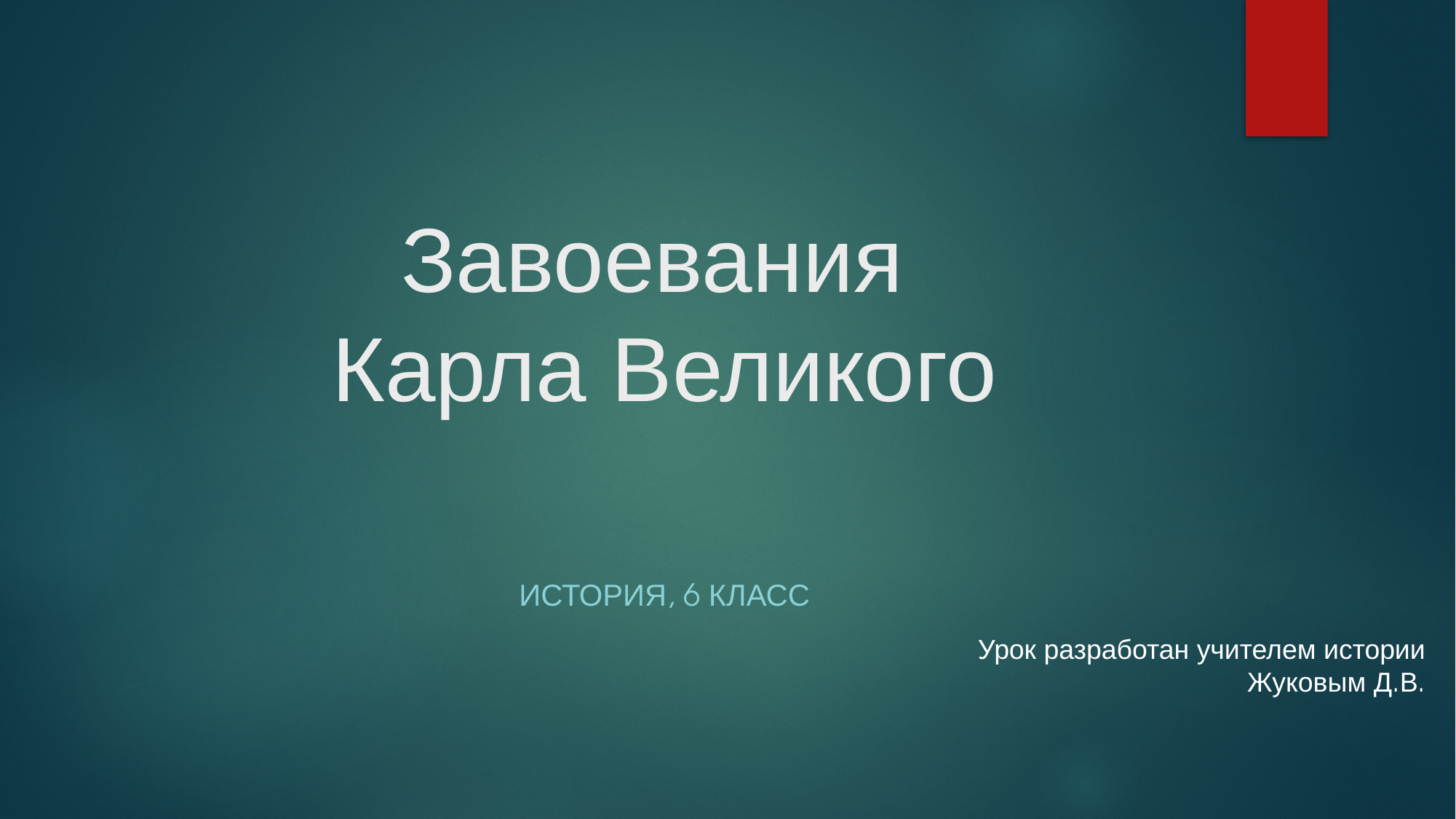

# Завоевания Карла Великого
История, 6 класс
Урок разработан учителем истории
Жуковым Д.В.